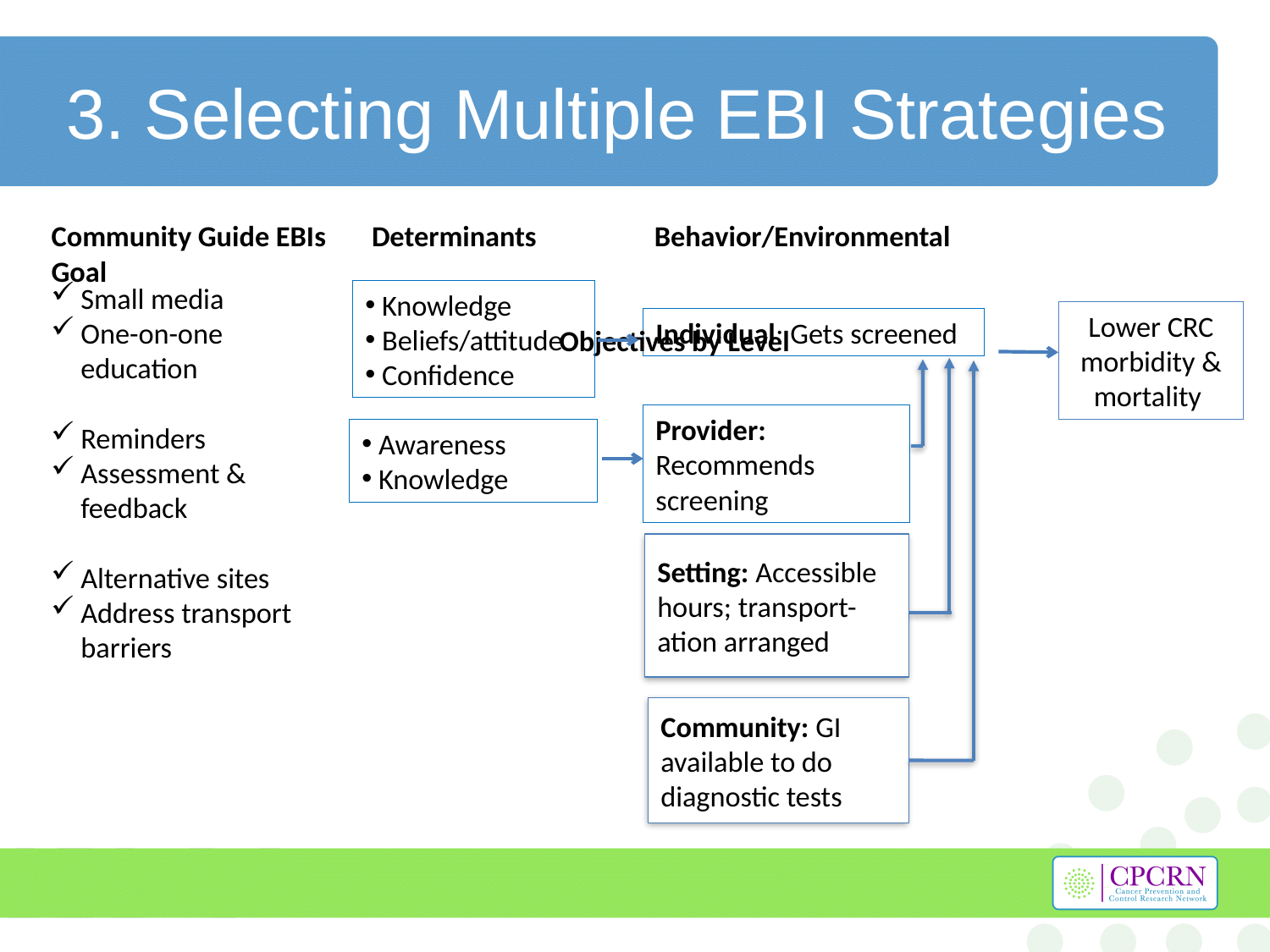

# 3. Selecting Multiple EBI Strategies
Community Guide EBIs       Determinants                  Behavior/Environmental        	  	     Goal
													Objectives by Level
Small media
One-on-one education

Reminders
Assessment & feedback

Alternative sites
Address transport barriers
 Knowledge
 Beliefs/attitude
 Confidence
Lower CRC morbidity & mortality
Individual: Gets screened

Provider: Recommends screening
 Awareness
 Knowledge

Setting: Accessible hours; transport-ation arranged

Community: GI available to do diagnostic tests